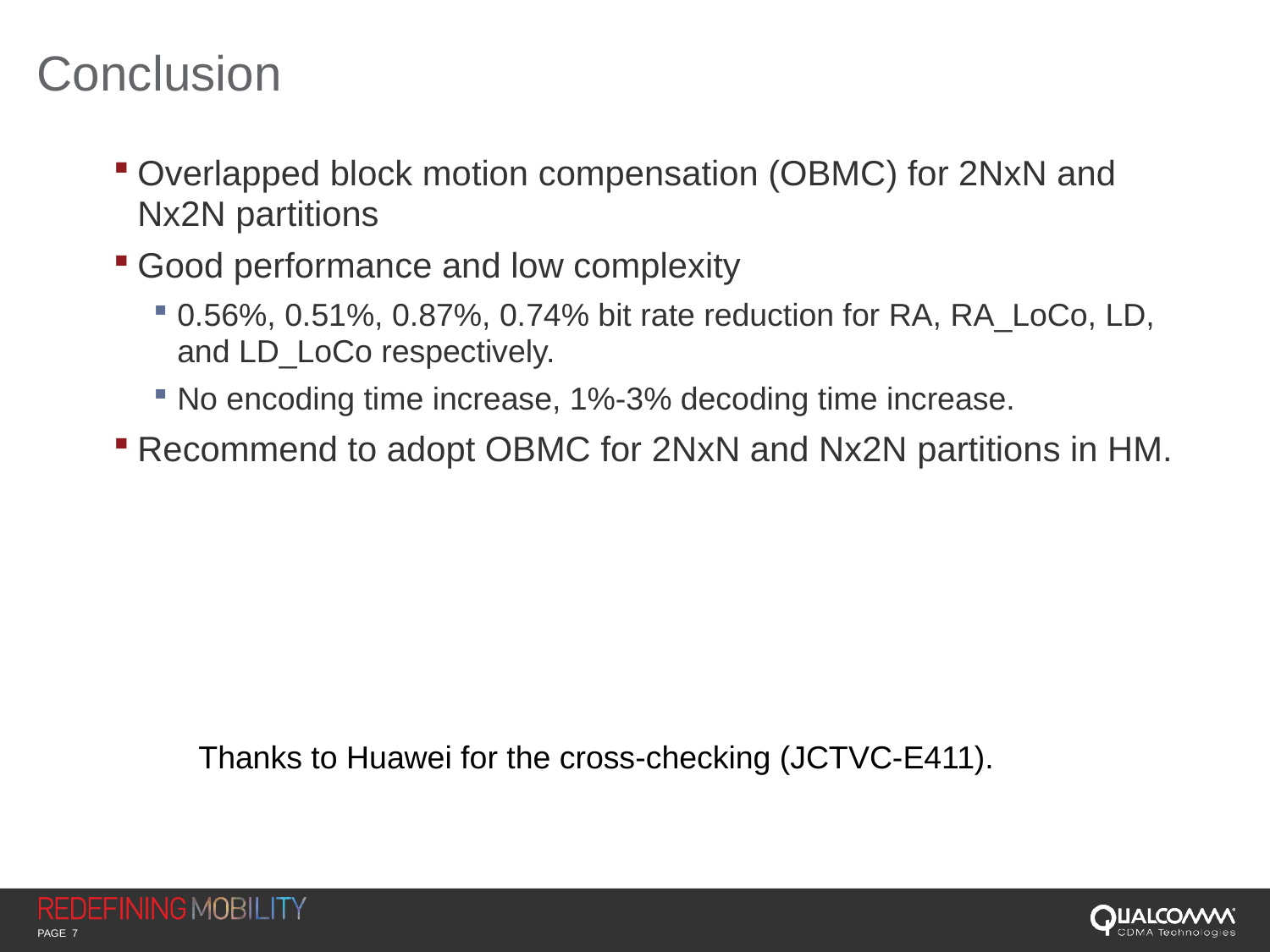

# Conclusion
Overlapped block motion compensation (OBMC) for 2NxN and Nx2N partitions
Good performance and low complexity
0.56%, 0.51%, 0.87%, 0.74% bit rate reduction for RA, RA_LoCo, LD, and LD_LoCo respectively.
No encoding time increase, 1%-3% decoding time increase.
Recommend to adopt OBMC for 2NxN and Nx2N partitions in HM.
Thanks to Huawei for the cross-checking (JCTVC-E411).